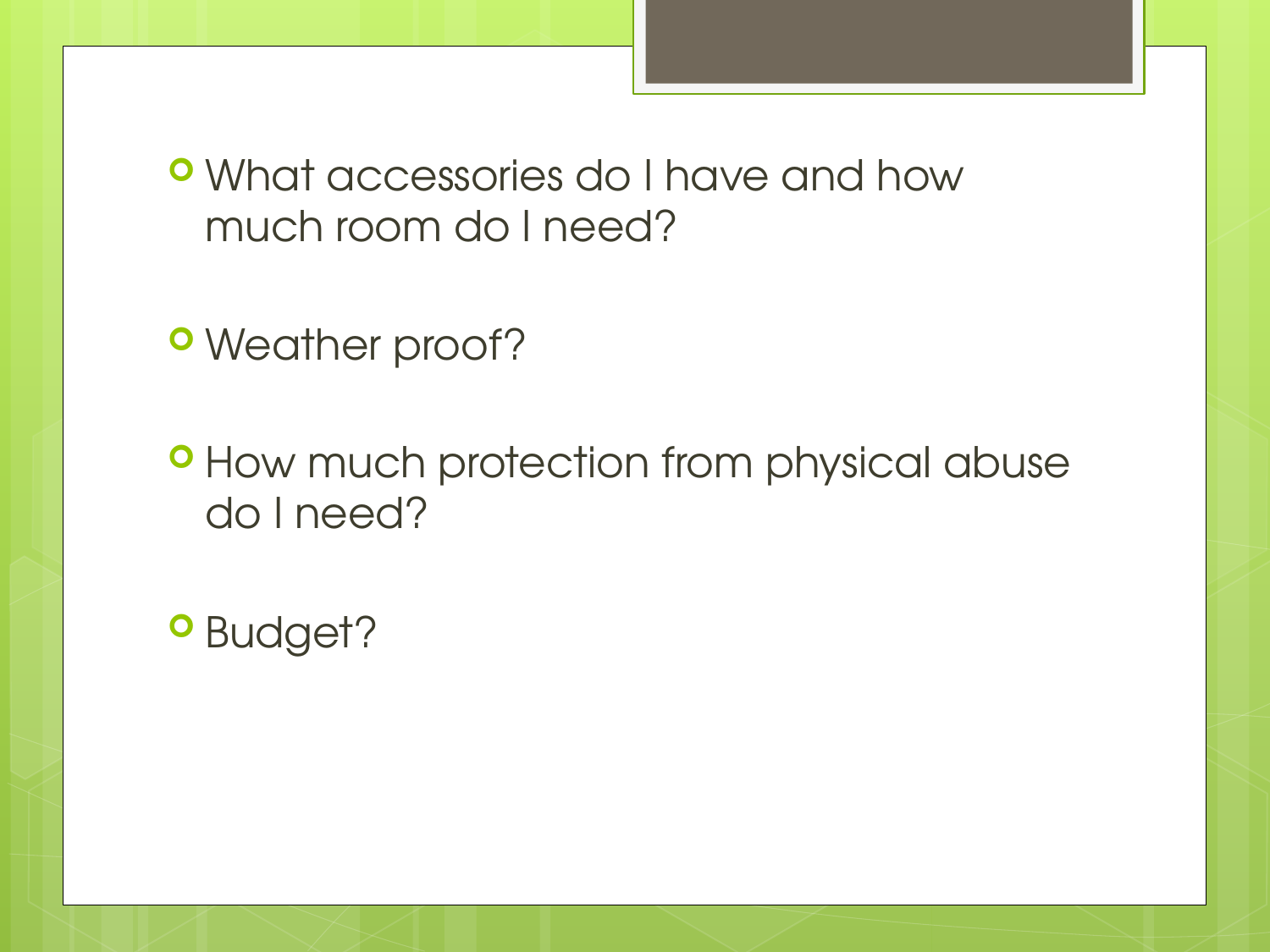

What accessories do I have and how much room do I need?

Weather proof?

How much protection from physical abuse do I need?

Budget?